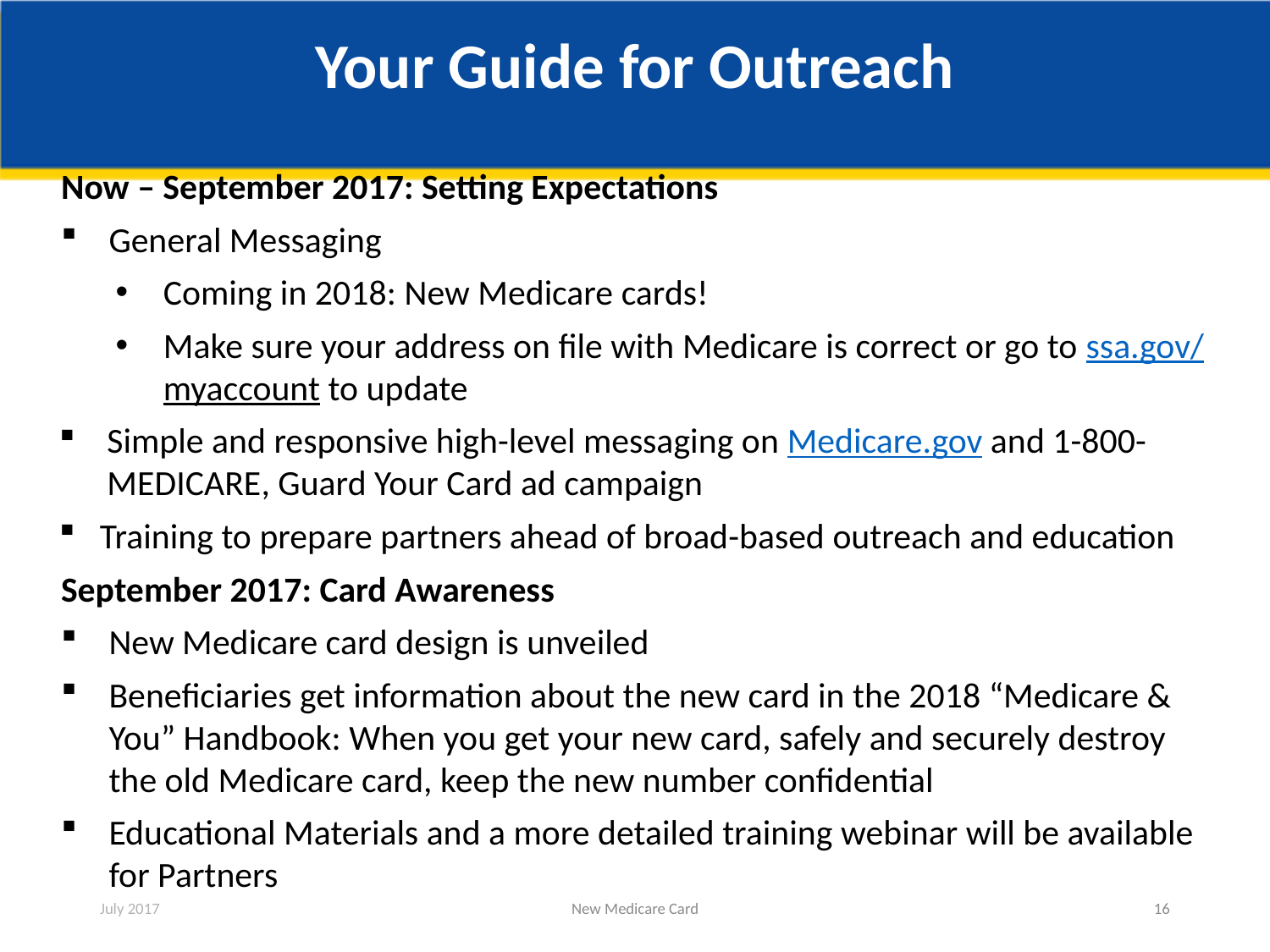

# Your Guide for Outreach
Now – September 2017: Setting Expectations
General Messaging
Coming in 2018: New Medicare cards!
Make sure your address on file with Medicare is correct or go to ssa.gov/myaccount to update
Simple and responsive high-level messaging on Medicare.gov and 1-800-MEDICARE, Guard Your Card ad campaign
Training to prepare partners ahead of broad-based outreach and education
September 2017: Card Awareness
New Medicare card design is unveiled
Beneficiaries get information about the new card in the 2018 “Medicare & You” Handbook: When you get your new card, safely and securely destroy the old Medicare card, keep the new number confidential
Educational Materials and a more detailed training webinar will be available for Partners

July 2017
New Medicare Card
16